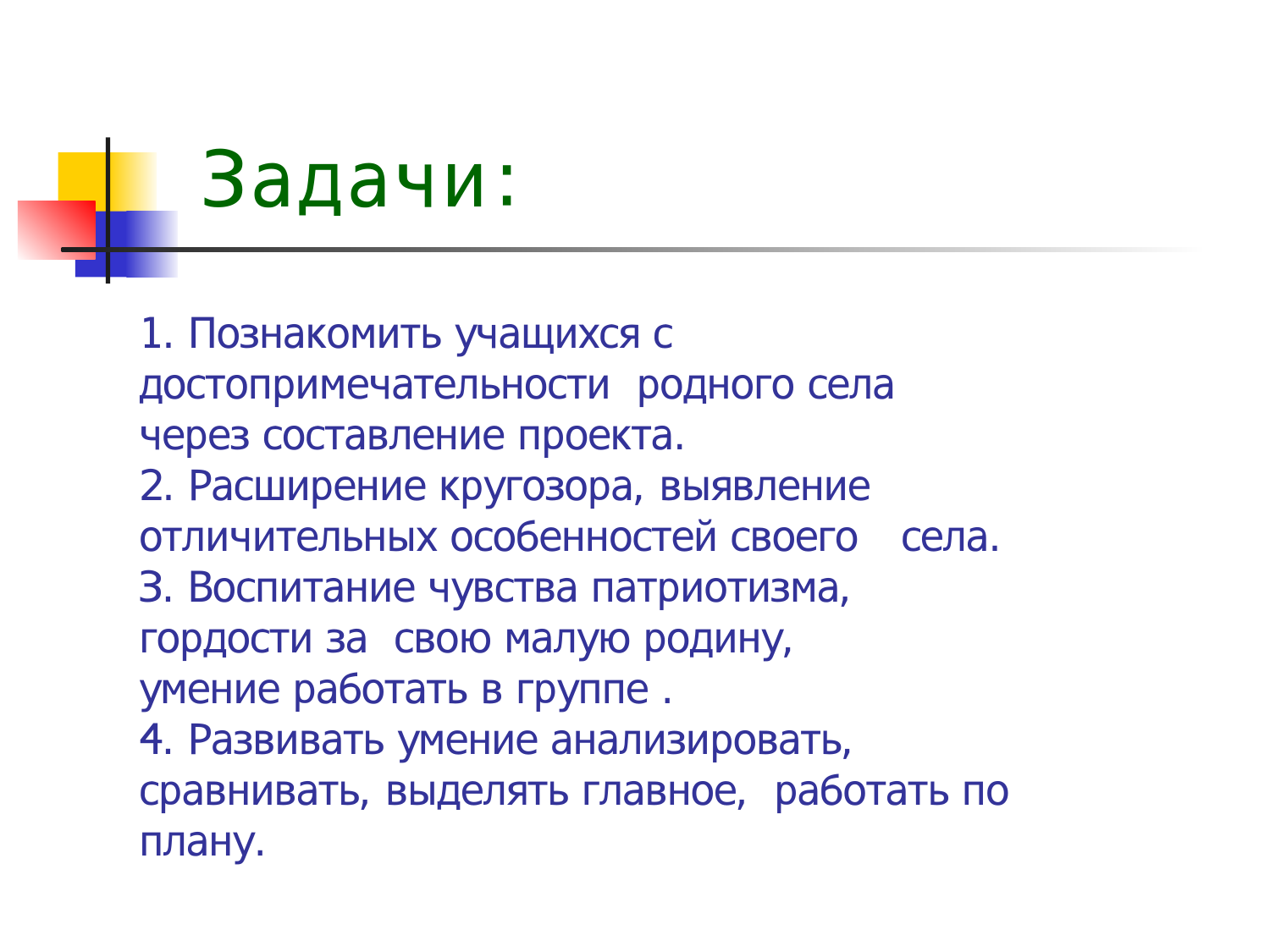

Задачи:
1. Познакомить учащихся с 	достопримечательности  родного села 	через составление проекта.
2. Расширение кругозора, выявление 	отличительных особенностей своего  	села.
З. Воспитание чувства патриотизма, 	гордости за  свою малую родину, 	умение работать в группе .
4. Развивать умение анализировать, 	сравнивать, выделять главное, 	работать по плану.